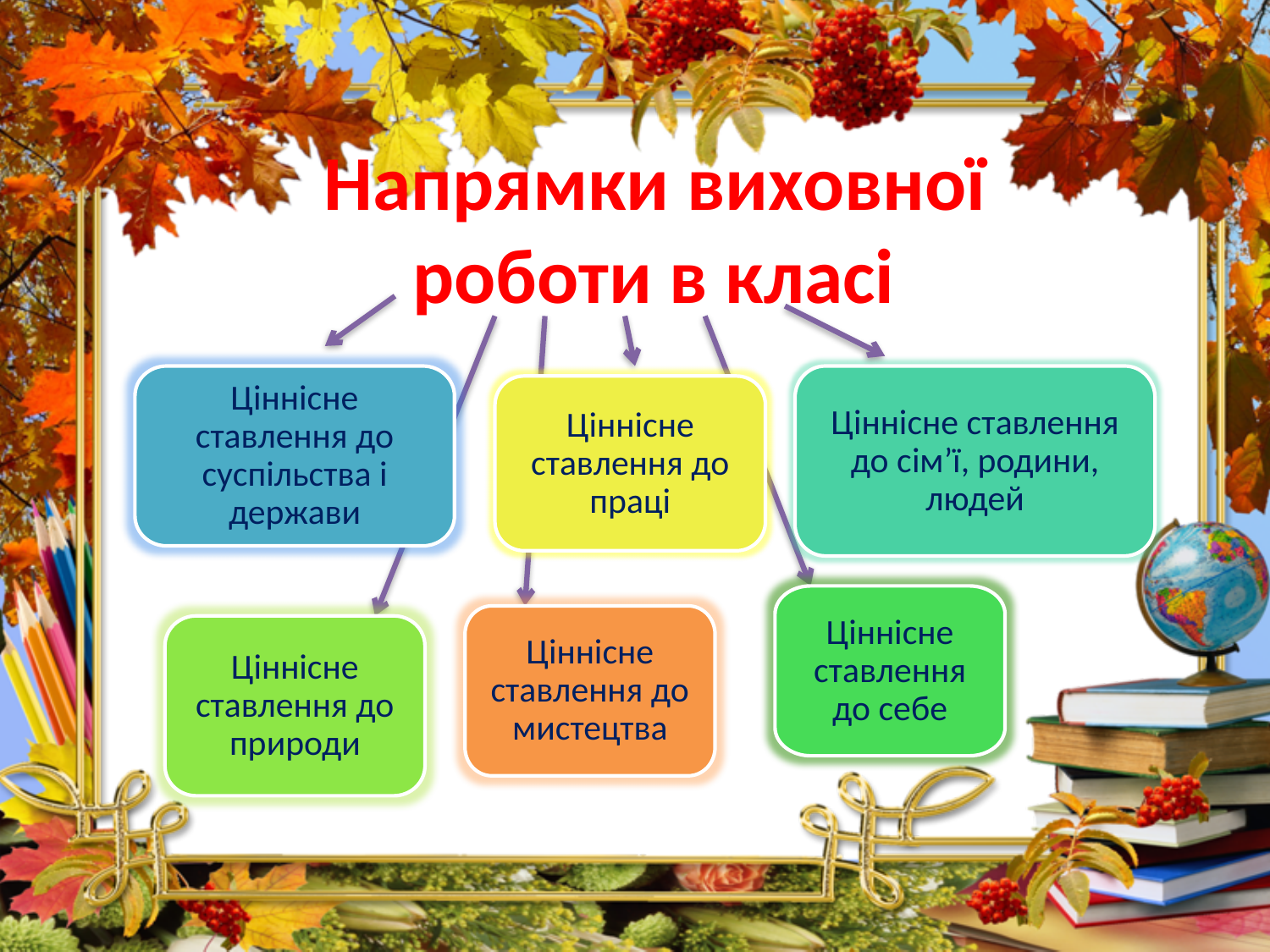

# Напрямки виховної роботи в класі
Ціннісне ставлення до суспільства і держави
Ціннісне ставлення до сім’ї, родини, людей
Ціннісне ставлення до праці
Ціннісне ставлення до себе
Ціннісне ставлення до мистецтва
Ціннісне ставлення до природи